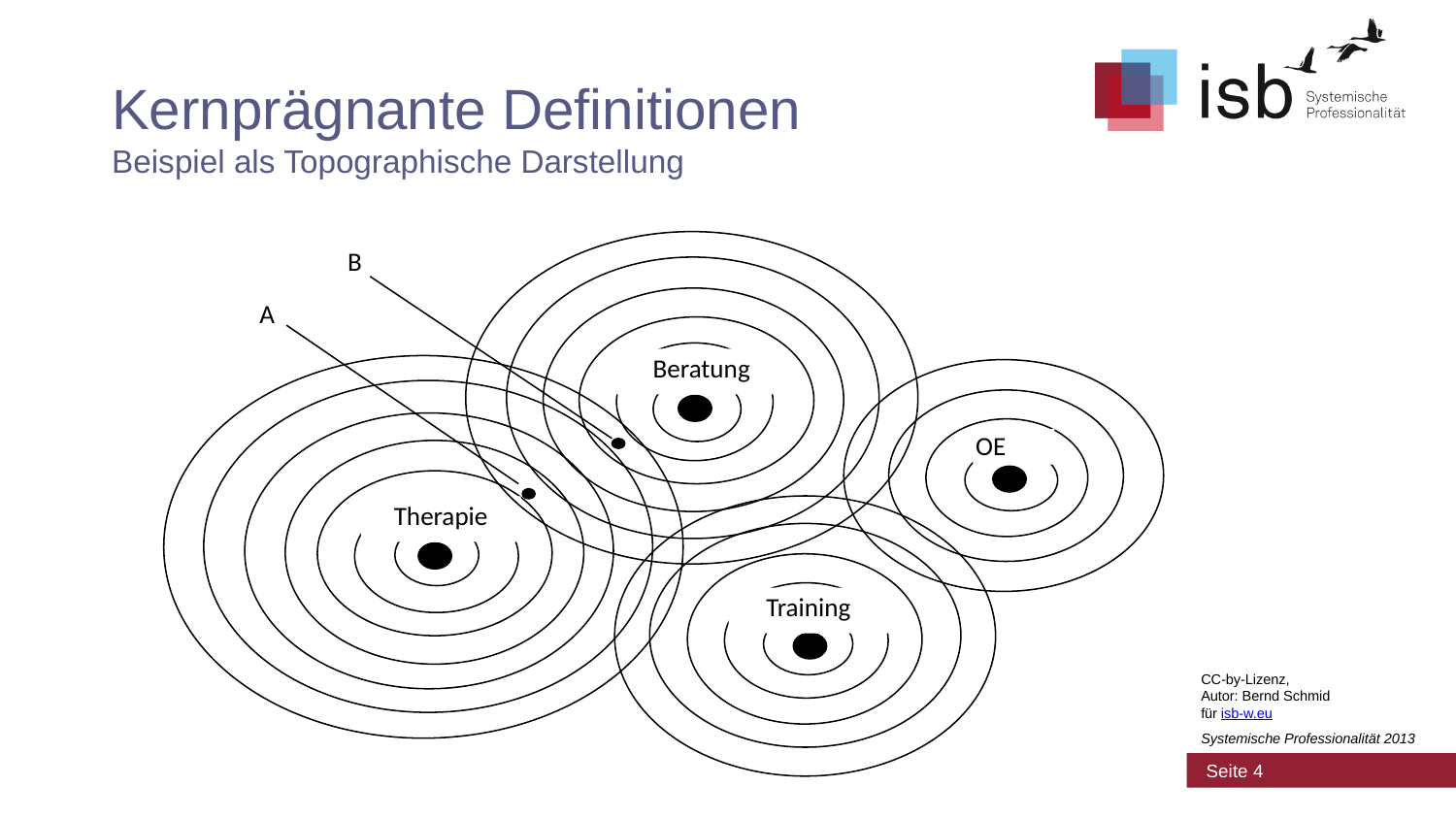

# Kernprägnante Definitionen Beispiel als Topographische Darstellung

Beratung

B

A

Therapie

OE

Training

CC-by-Lizenz,
Autor: Bernd Schmid
für isb-w.eu
Systemische Professionalität 2013
 Seite 4